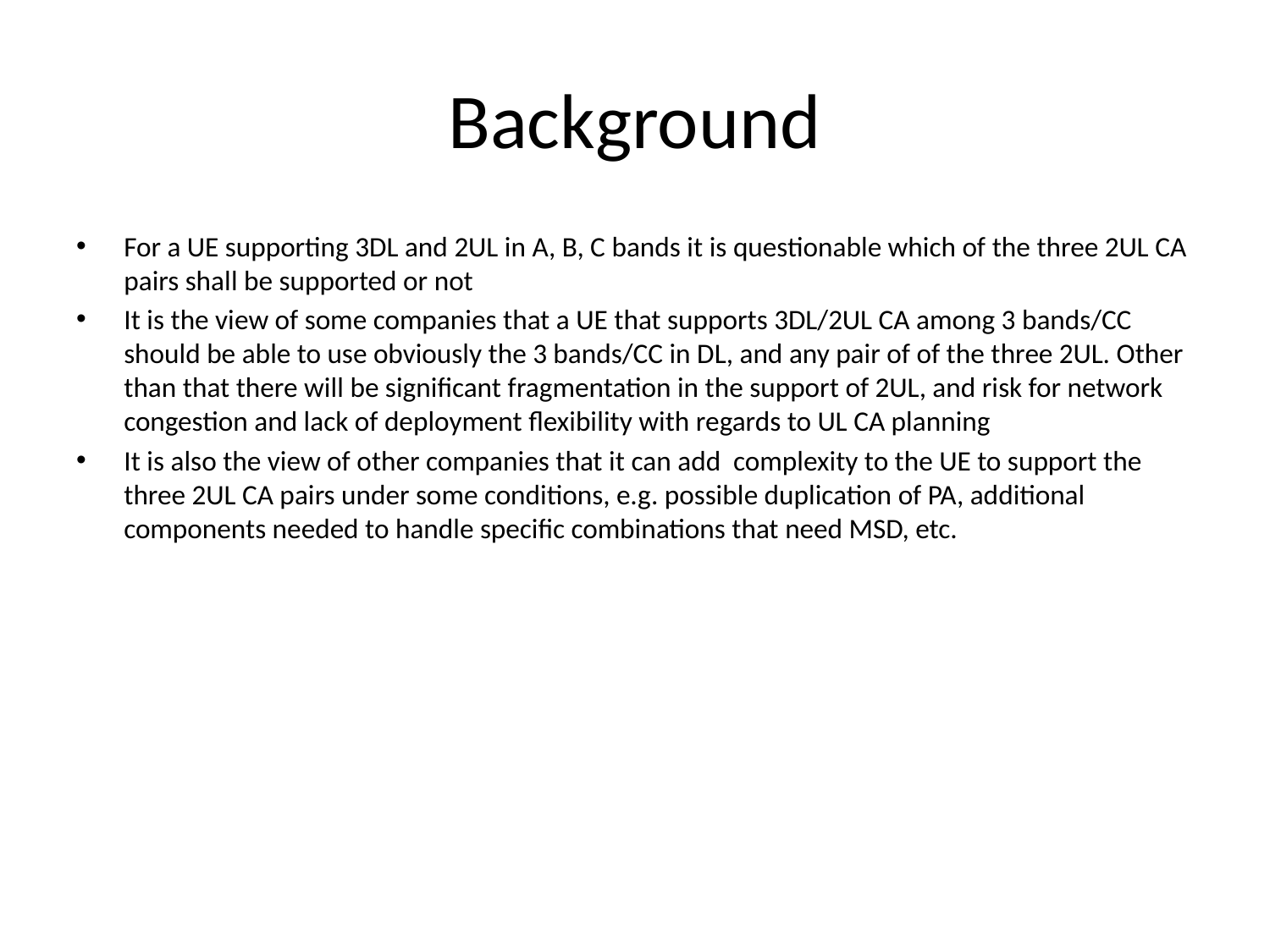

# Background
For a UE supporting 3DL and 2UL in A, B, C bands it is questionable which of the three 2UL CA pairs shall be supported or not
It is the view of some companies that a UE that supports 3DL/2UL CA among 3 bands/CC should be able to use obviously the 3 bands/CC in DL, and any pair of of the three 2UL. Other than that there will be significant fragmentation in the support of 2UL, and risk for network congestion and lack of deployment flexibility with regards to UL CA planning
It is also the view of other companies that it can add  complexity to the UE to support the three 2UL CA pairs under some conditions, e.g. possible duplication of PA, additional components needed to handle specific combinations that need MSD, etc.